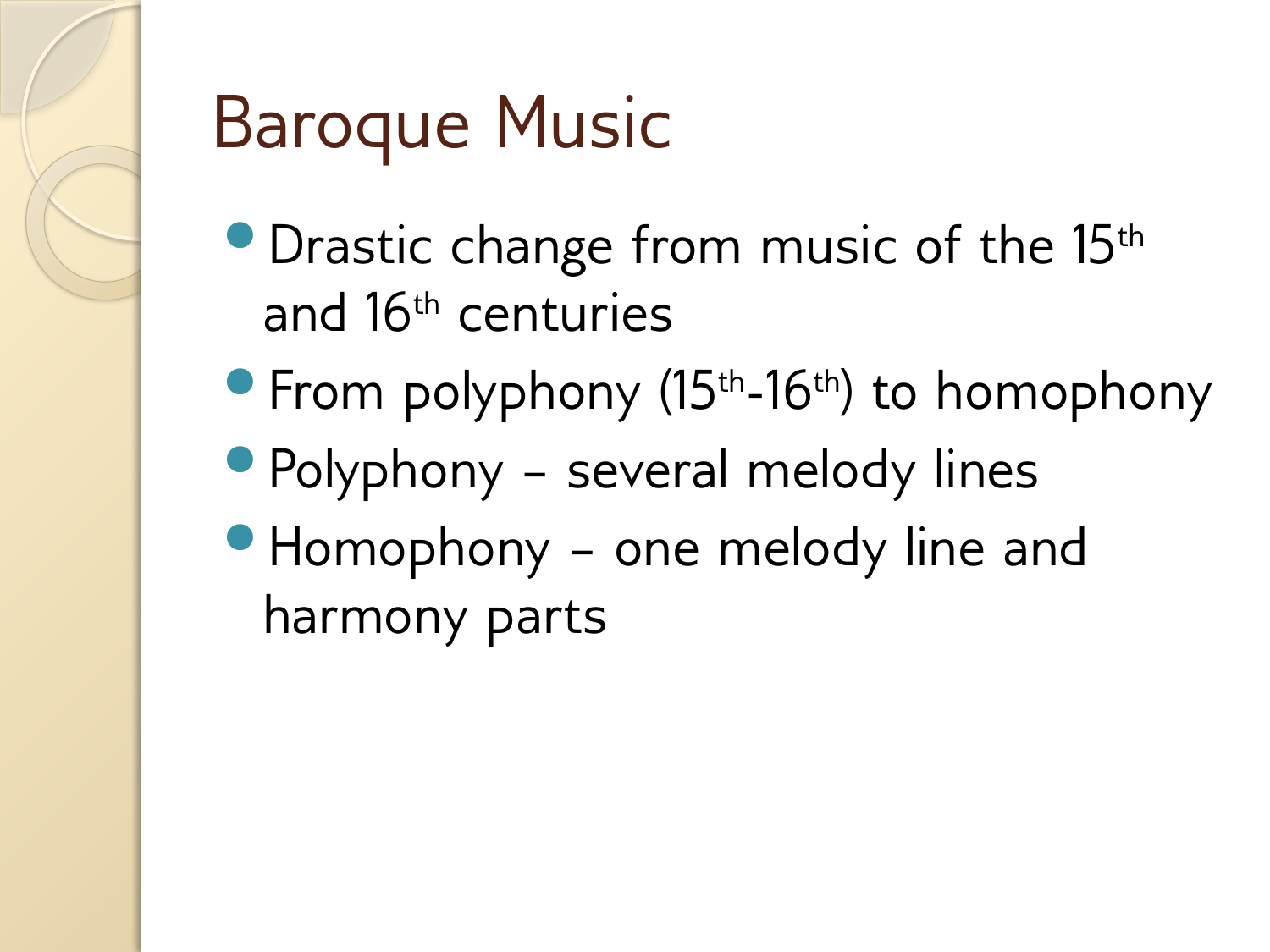

# Baroque Music
Drastic change from music of the 15th and 16th centuries
From polyphony (15th-16th) to homophony
Polyphony – several melody lines
Homophony – one melody line and harmony parts